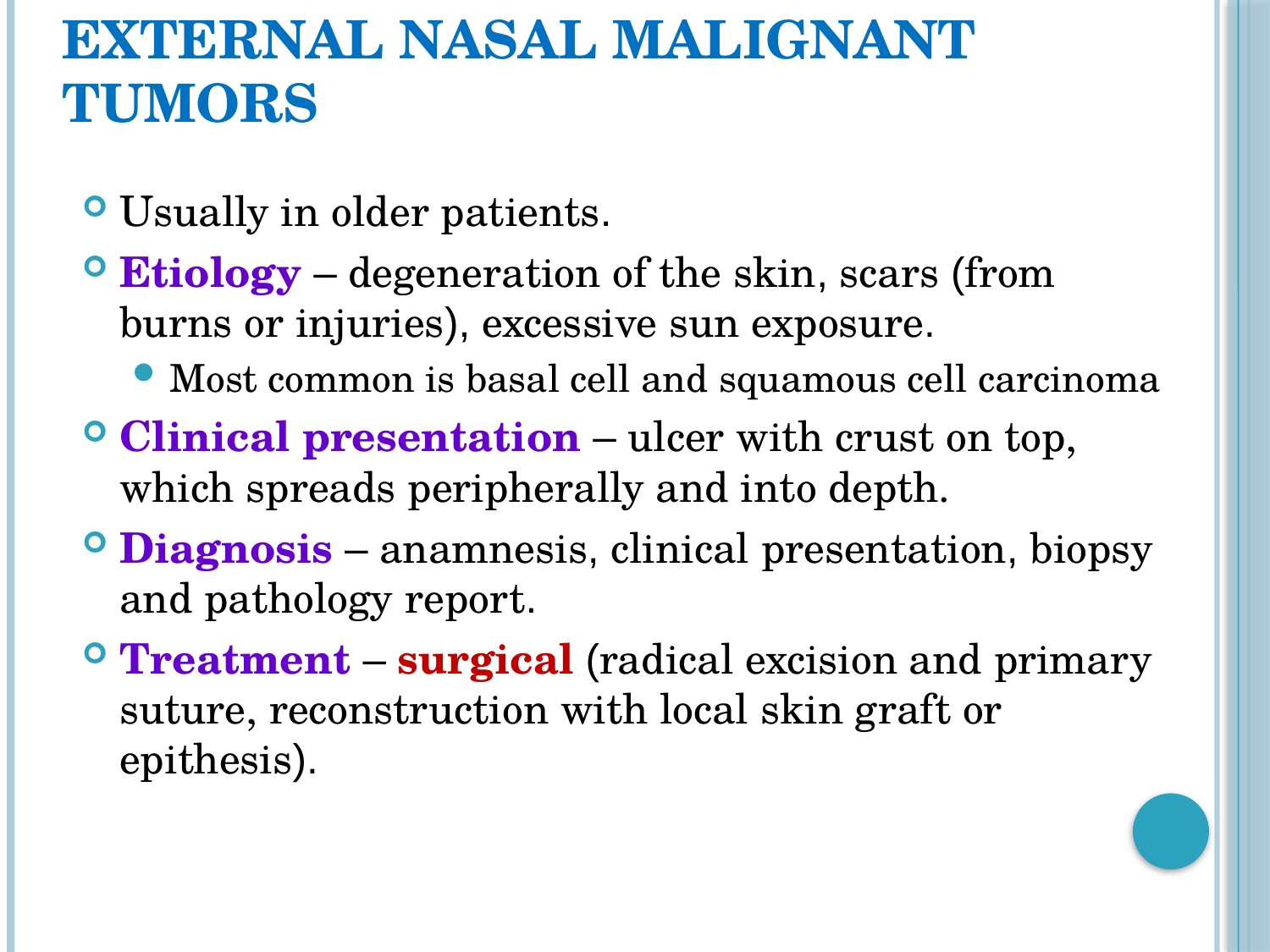

# External nasal malignant tumors
Usually in older patients.
Etiology – degeneration of the skin, scars (from burns or injuries), excessive sun exposure.
Most common is basal cell and squamous cell carcinoma
Clinical presentation – ulcer with crust on top, which spreads peripherally and into depth.
Diagnosis – anamnesis, clinical presentation, biopsy and pathology report.
Treatment – surgical (radical excision and primary suture, reconstruction with local skin graft or epithesis).